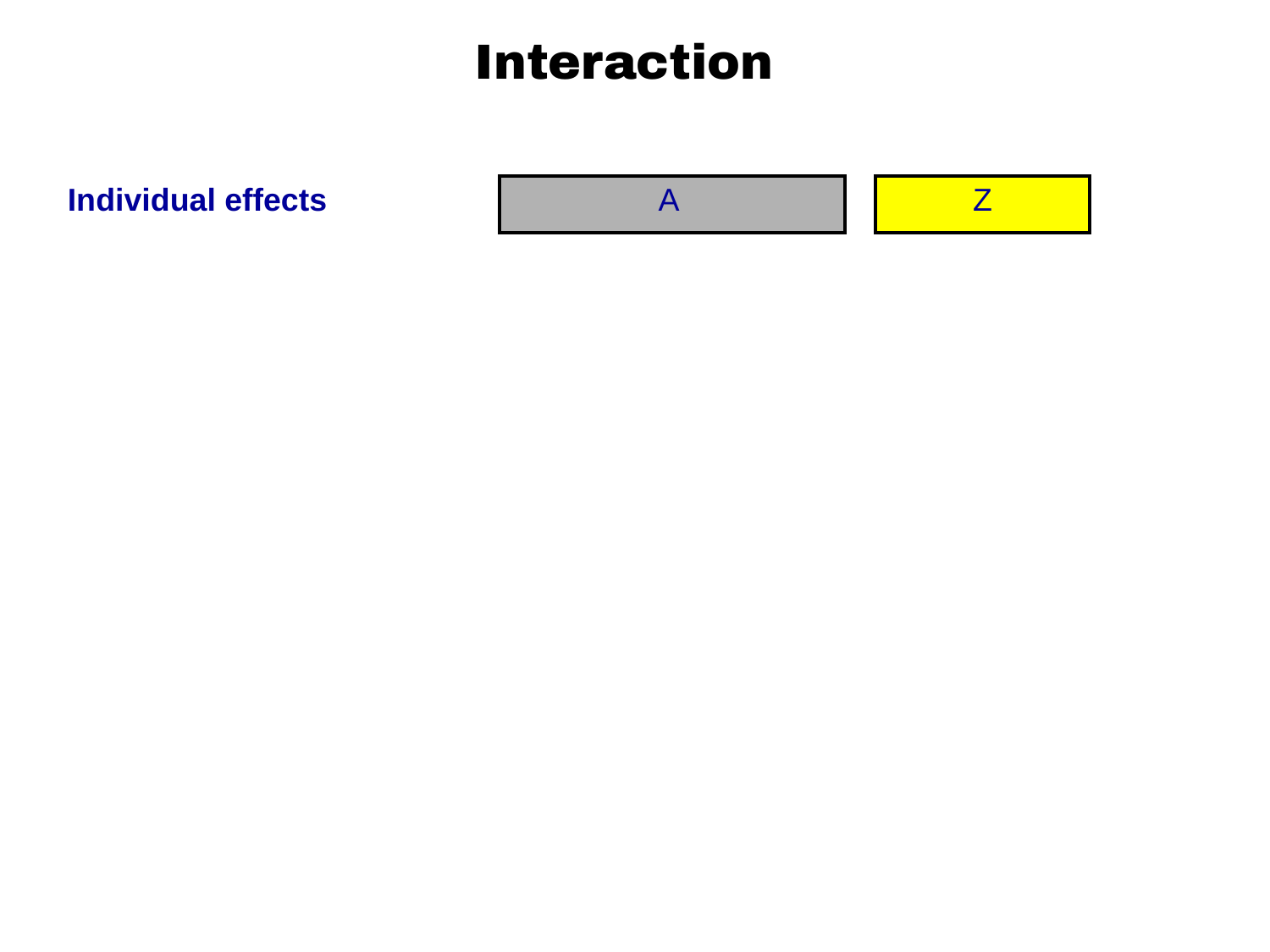

Interaction
| Individual effects | A |  | Z |  |
| --- | --- | --- | --- | --- |

| Expected joint effect | A | Z |  |
| --- | --- | --- | --- |
|  |  |  |  |
| Observed joint effect | A + Z |  |  |
|  | No interaction |  |  |
| Observed joint effect | A + Z |  | +I |
|  | Synergism |  |  |

| Observed joint effect | A + Z | -I |
| --- | --- | --- |
|  | Antagonism |  |